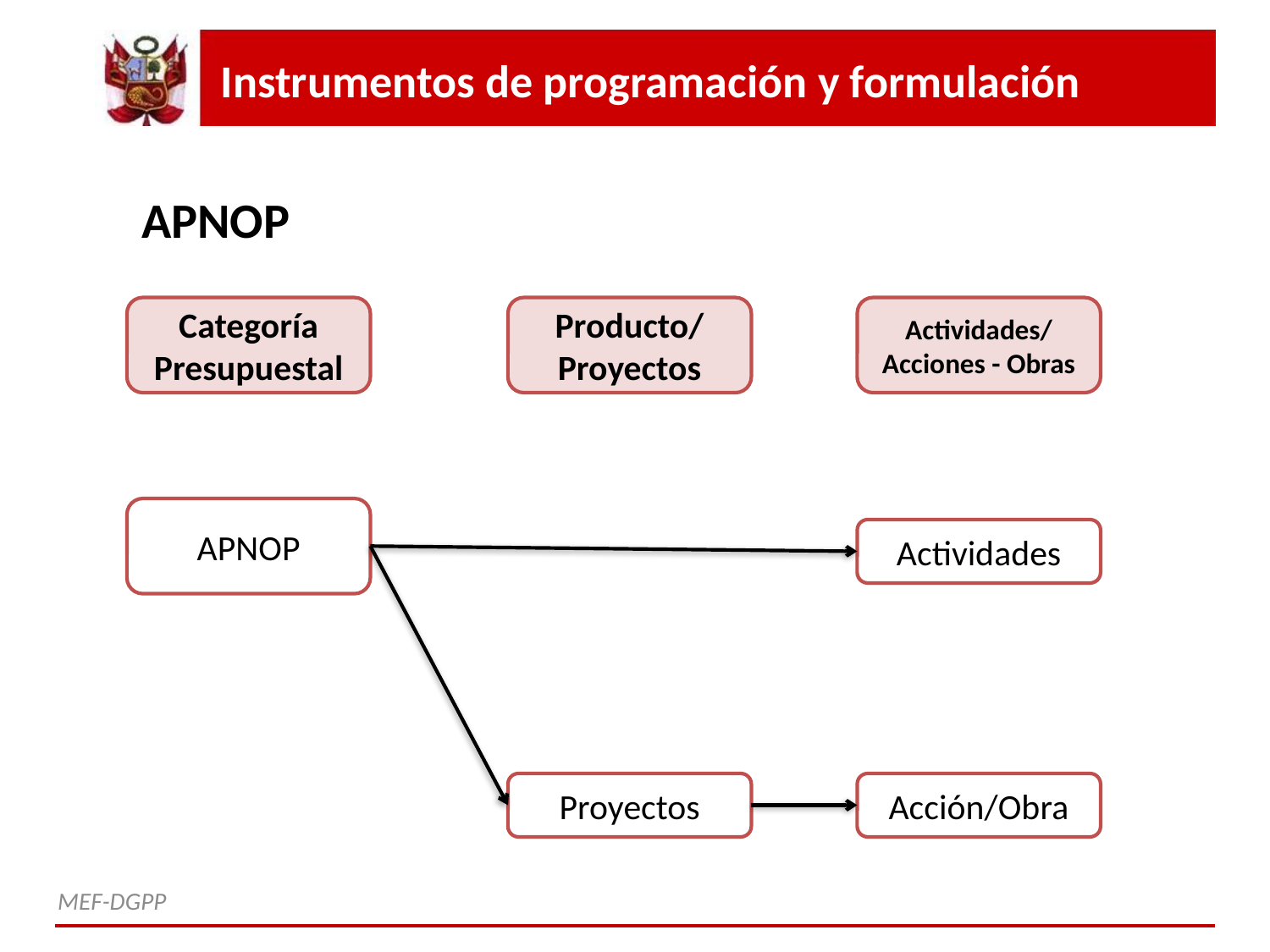

Instrumentos de programación y formulación
APNOP
Categoría Presupuestal
Producto/
Proyectos
Actividades/
Acciones - Obras
APNOP
Actividades
Proyectos
Acción/Obra
MEF-DGPP